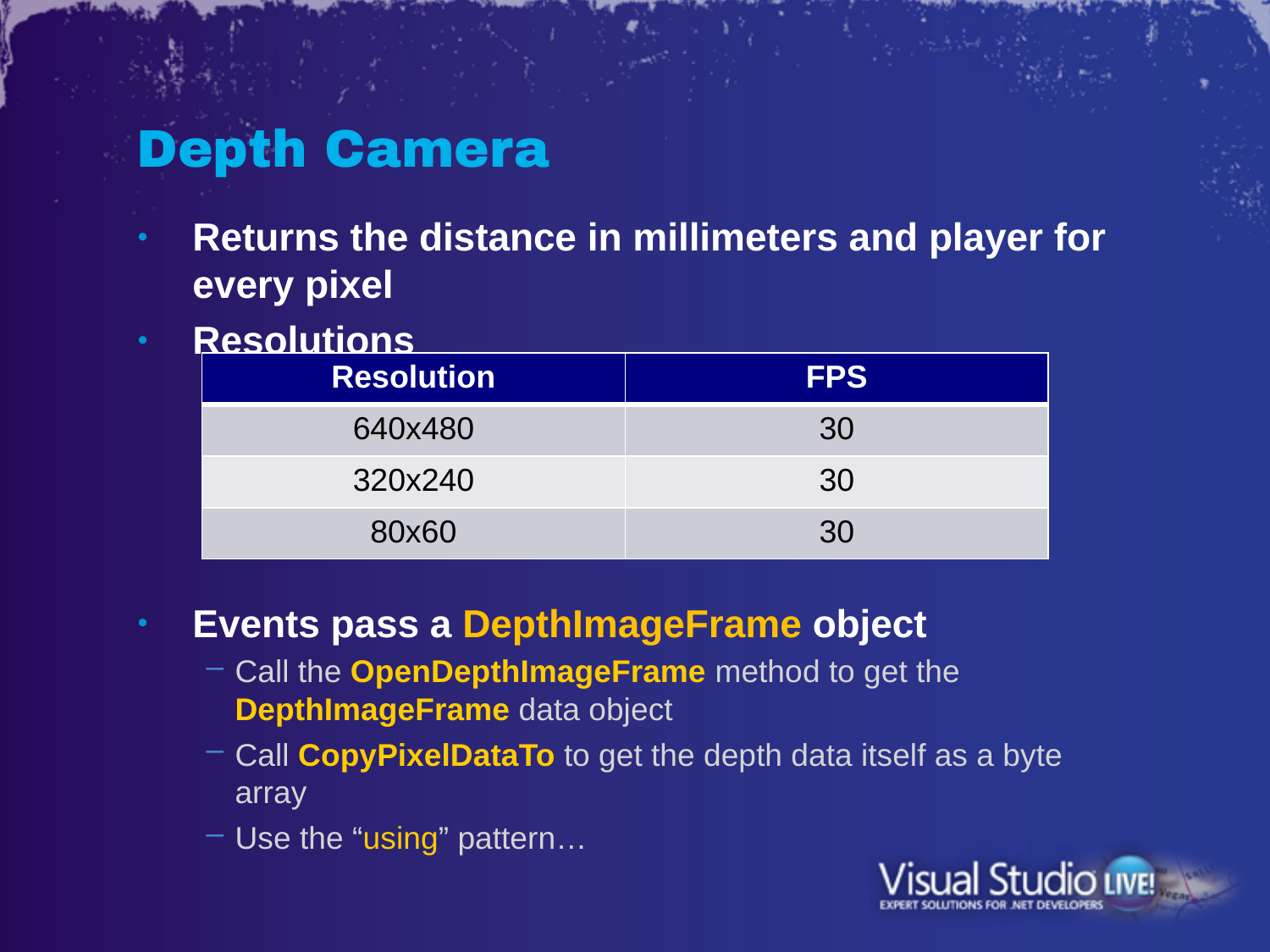

# Depth Camera
Returns the distance in millimeters and player for every pixel
Resolutions

Events pass a DepthImageFrame object
Call the OpenDepthImageFrame method to get the DepthImageFrame data object
Call CopyPixelDataTo to get the depth data itself as a byte array
Use the “using” pattern…

| Resolution | FPS |
| --- | --- |
| 640x480 | 30 |
| 320x240 | 30 |
| 80x60 | 30 |